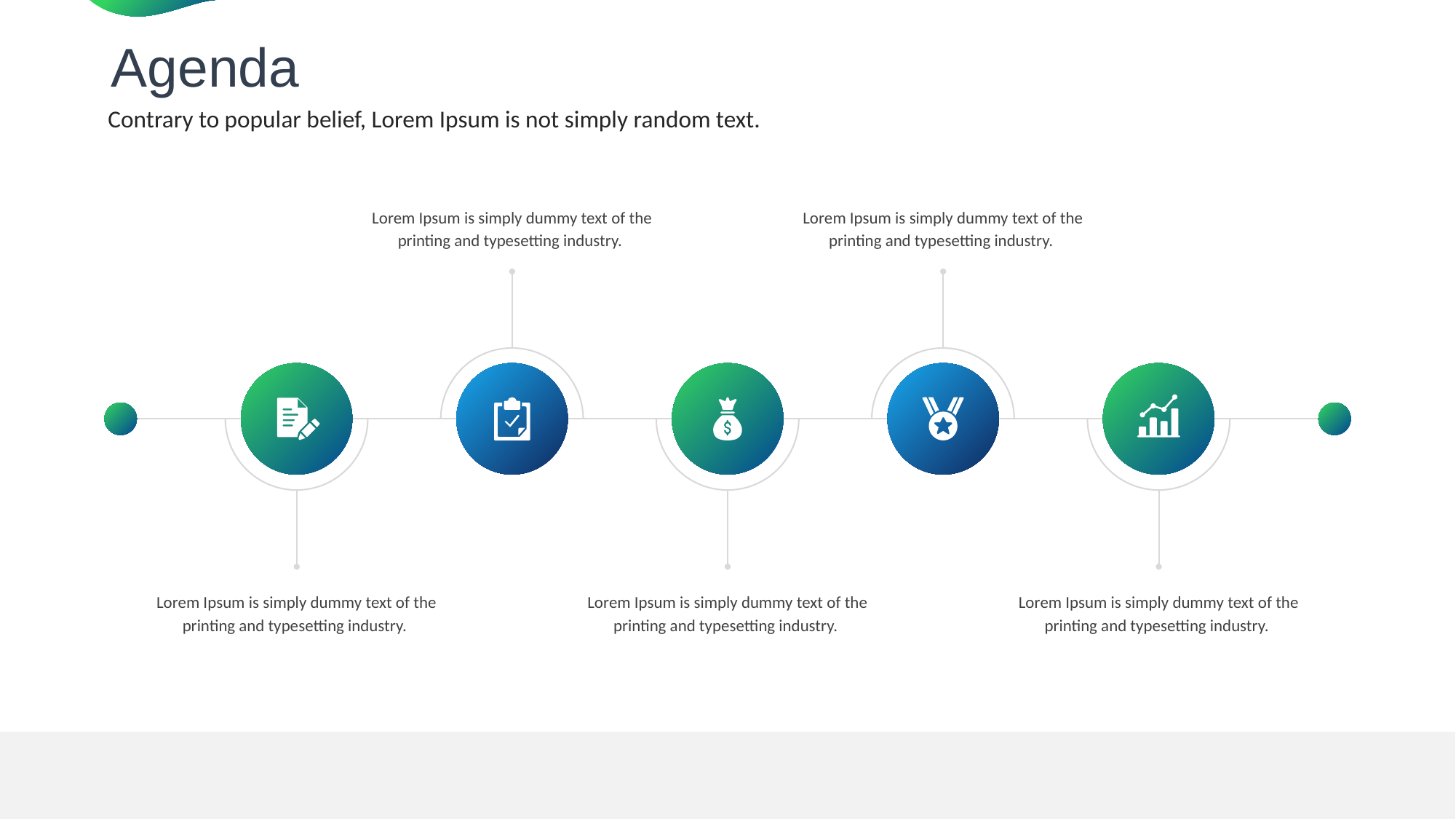

Agenda
Contrary to popular belief, Lorem Ipsum is not simply random text.
Lorem Ipsum is simply dummy text of the printing and typesetting industry.
Lorem Ipsum is simply dummy text of the printing and typesetting industry.

Lorem Ipsum is simply dummy text of the printing and typesetting industry.
Lorem Ipsum is simply dummy text of the printing and typesetting industry.
Lorem Ipsum is simply dummy text of the printing and typesetting industry.